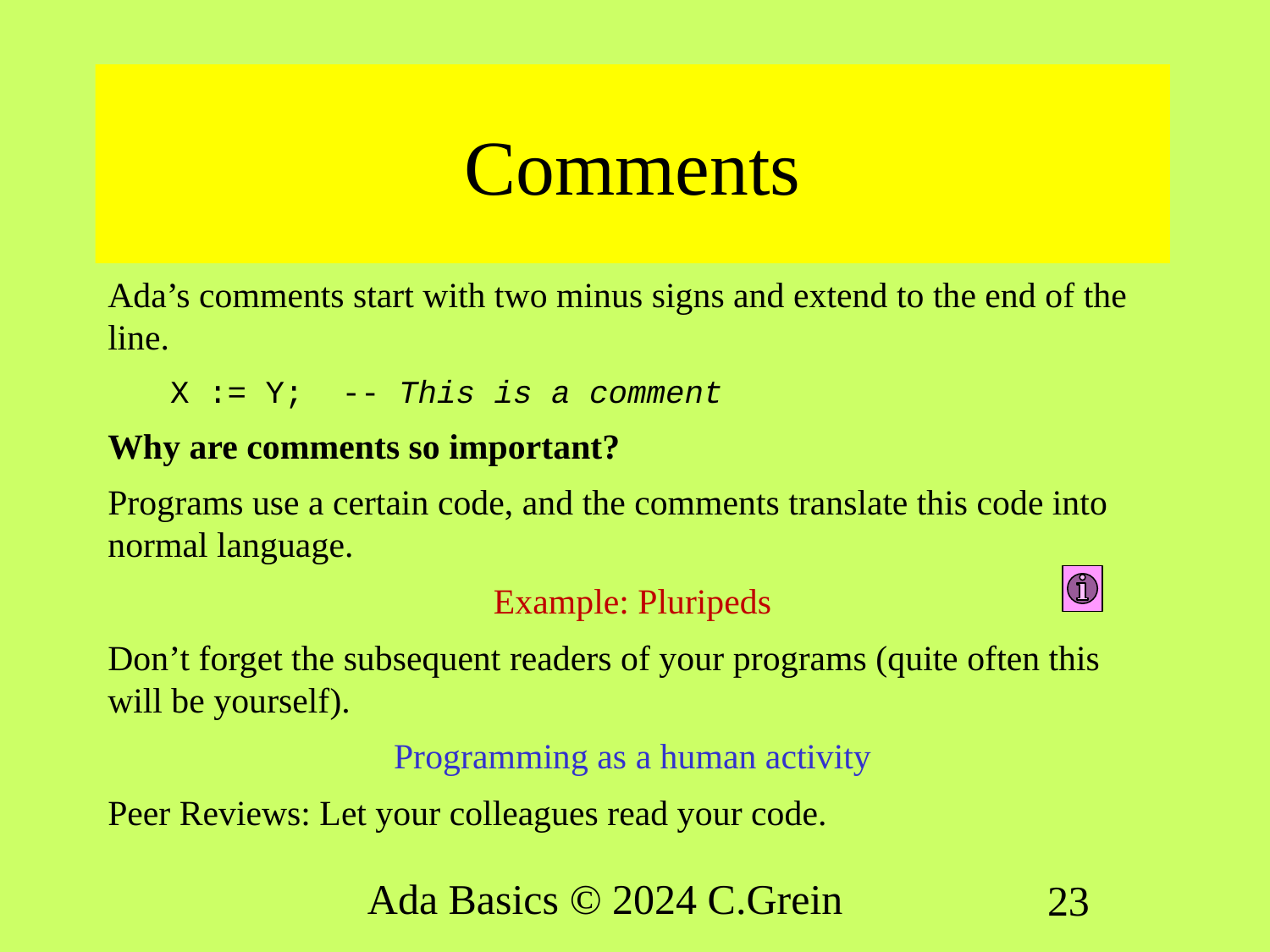

# Comments
Ada’s comments start with two minus signs and extend to the end of the line.
X := Y;  -- This is a comment
Why are comments so important?
Programs use a certain code, and the comments translate this code into normal language.
Example: Pluripeds
Don’t forget the subsequent readers of your programs (quite often this will be yourself).
Programming as a human activity
Peer Reviews: Let your colleagues read your code.

Ada Basics © 2024 C.Grein
23